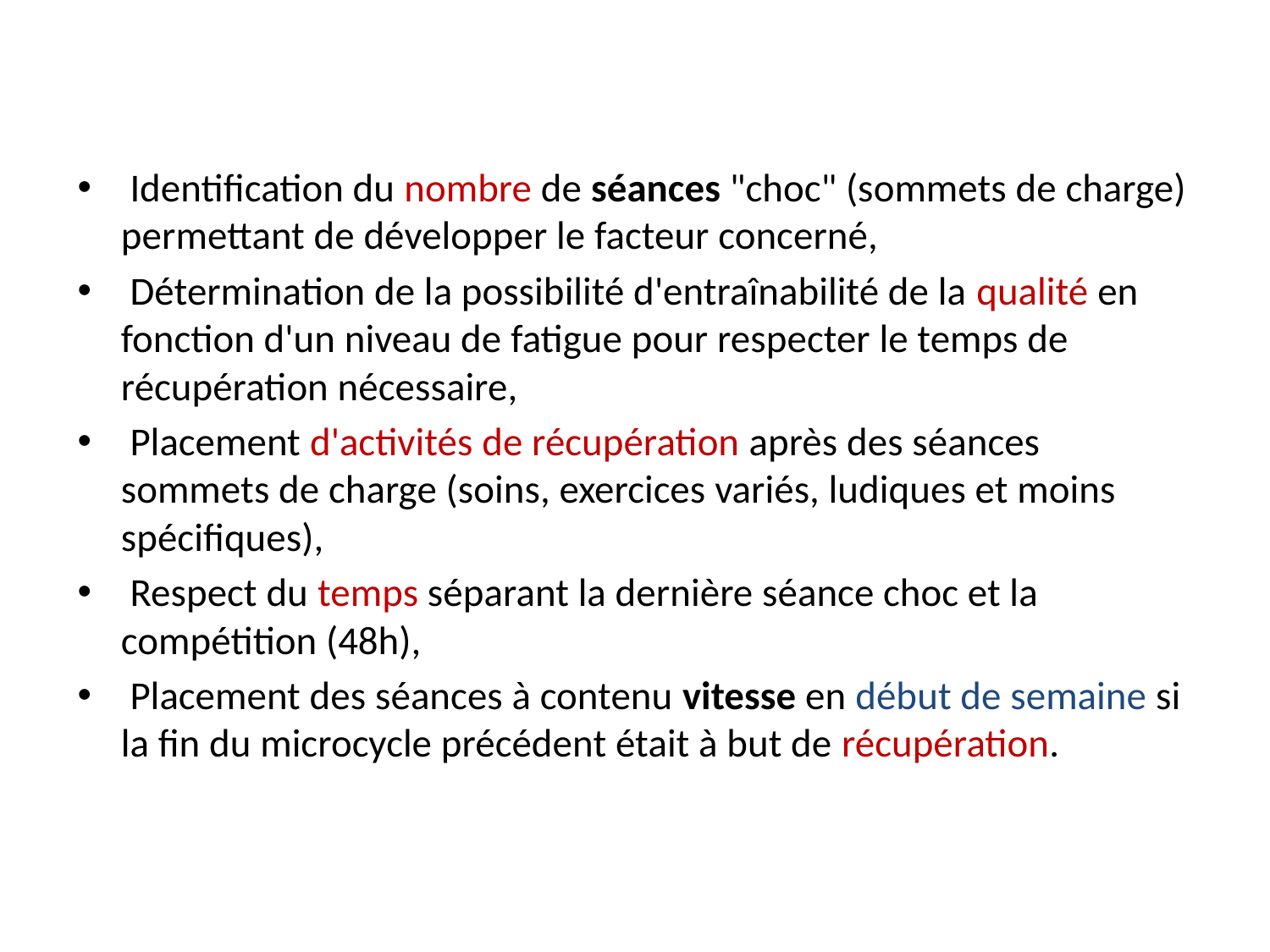

Identification du nombre de séances "choc" (sommets de charge) permettant de développer le facteur concerné,
 Détermination de la possibilité d'entraînabilité de la qualité en fonction d'un niveau de fatigue pour respecter le temps de récupération nécessaire,
 Placement d'activités de récupération après des séances sommets de charge (soins, exercices variés, ludiques et moins spécifiques),
 Respect du temps séparant la dernière séance choc et la compétition (48h),
 Placement des séances à contenu vitesse en début de semaine si la fin du microcycle précédent était à but de récupération.